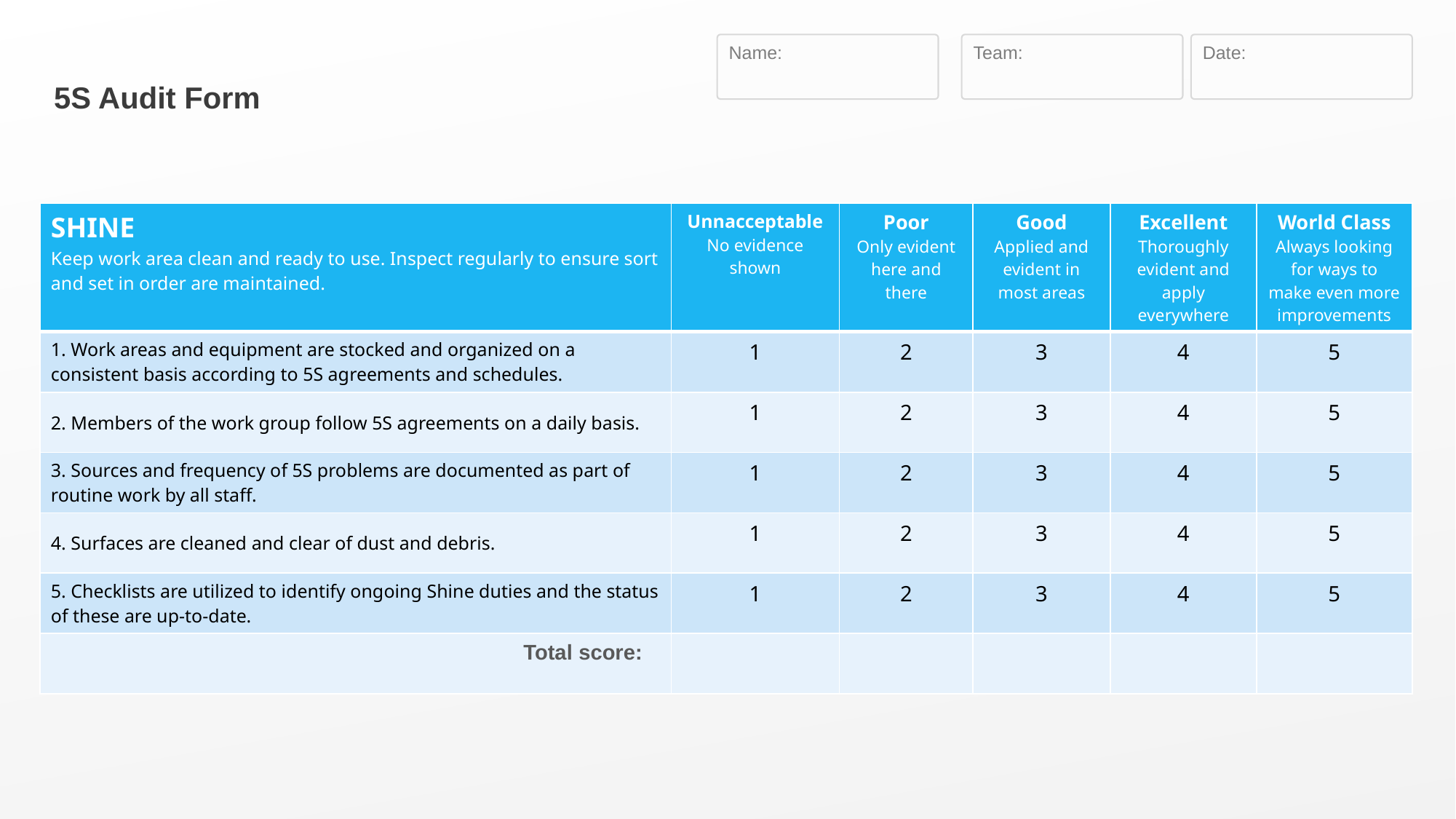

Name:
Team:
Date:
5S Audit Form
| SHINE Keep work area clean and ready to use. Inspect regularly to ensure sort and set in order are maintained. | Unnacceptable No evidence shown | Poor Only evident here and there | Good Applied and evident in most areas | Excellent Thoroughly evident and apply everywhere | World Class Always looking for ways to make even more improvements |
| --- | --- | --- | --- | --- | --- |
| 1. Work areas and equipment are stocked and organized on a consistent basis according to 5S agreements and schedules. | 1 | 2 | 3 | 4 | 5 |
| 2. Members of the work group follow 5S agreements on a daily basis. | 1 | 2 | 3 | 4 | 5 |
| 3. Sources and frequency of 5S problems are documented as part of routine work by all staff. | 1 | 2 | 3 | 4 | 5 |
| 4. Surfaces are cleaned and clear of dust and debris. | 1 | 2 | 3 | 4 | 5 |
| 5. Checklists are utilized to identify ongoing Shine duties and the status of these are up‐to‐date. | 1 | 2 | 3 | 4 | 5 |
|  |  |  |  |  |  |
Total score: